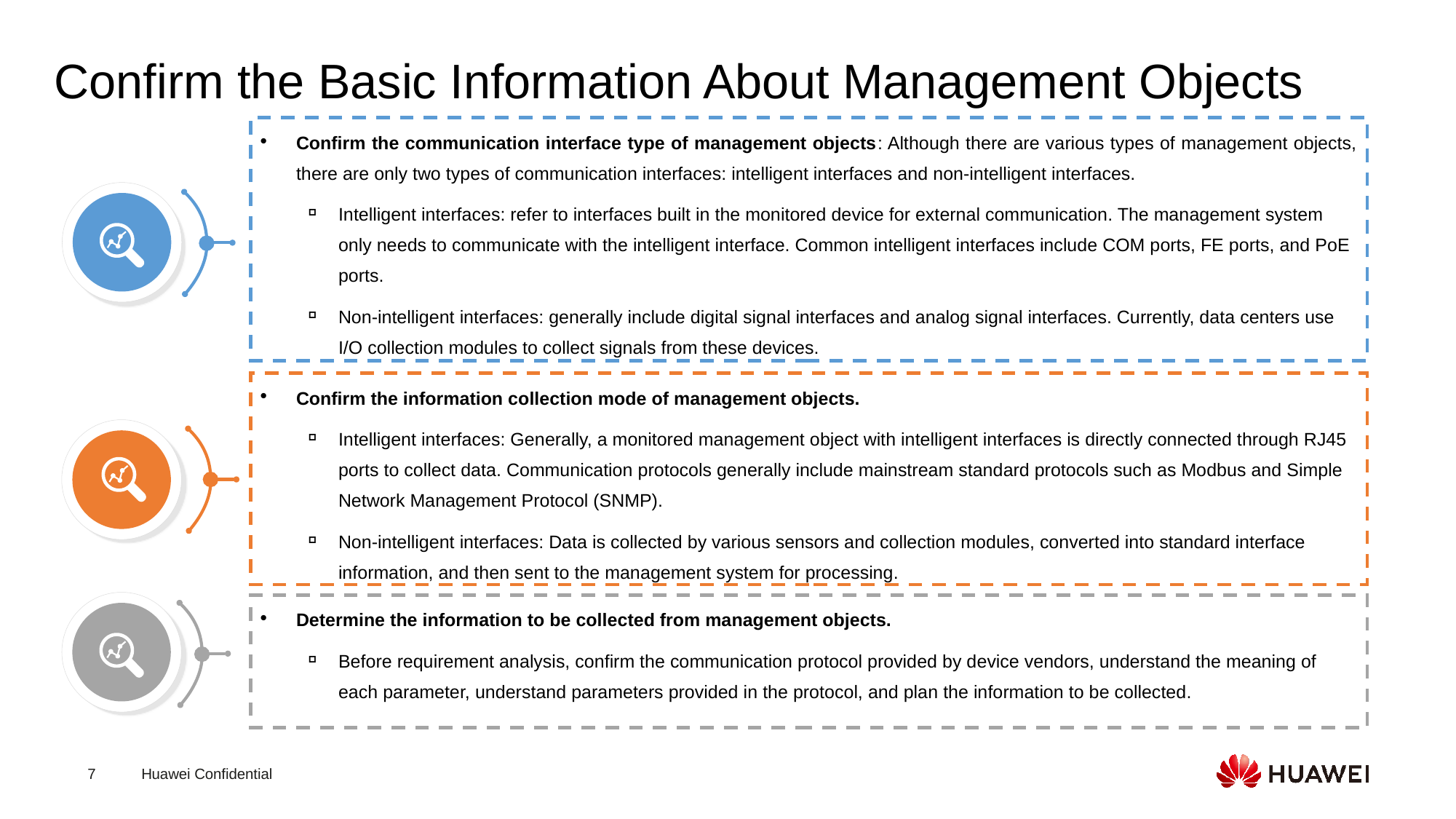

# Confirm the Basic Information About Management Objects
Confirm the communication interface type of management objects: Although there are various types of management objects, there are only two types of communication interfaces: intelligent interfaces and non-intelligent interfaces.
Intelligent interfaces: refer to interfaces built in the monitored device for external communication. The management system only needs to communicate with the intelligent interface. Common intelligent interfaces include COM ports, FE ports, and PoE ports.
Non-intelligent interfaces: generally include digital signal interfaces and analog signal interfaces. Currently, data centers use I/O collection modules to collect signals from these devices.

Confirm the information collection mode of management objects.
Intelligent interfaces: Generally, a monitored management object with intelligent interfaces is directly connected through RJ45 ports to collect data. Communication protocols generally include mainstream standard protocols such as Modbus and Simple Network Management Protocol (SNMP).
Non-intelligent interfaces: Data is collected by various sensors and collection modules, converted into standard interface information, and then sent to the management system for processing.

Determine the information to be collected from management objects.
Before requirement analysis, confirm the communication protocol provided by device vendors, understand the meaning of each parameter, understand parameters provided in the protocol, and plan the information to be collected.